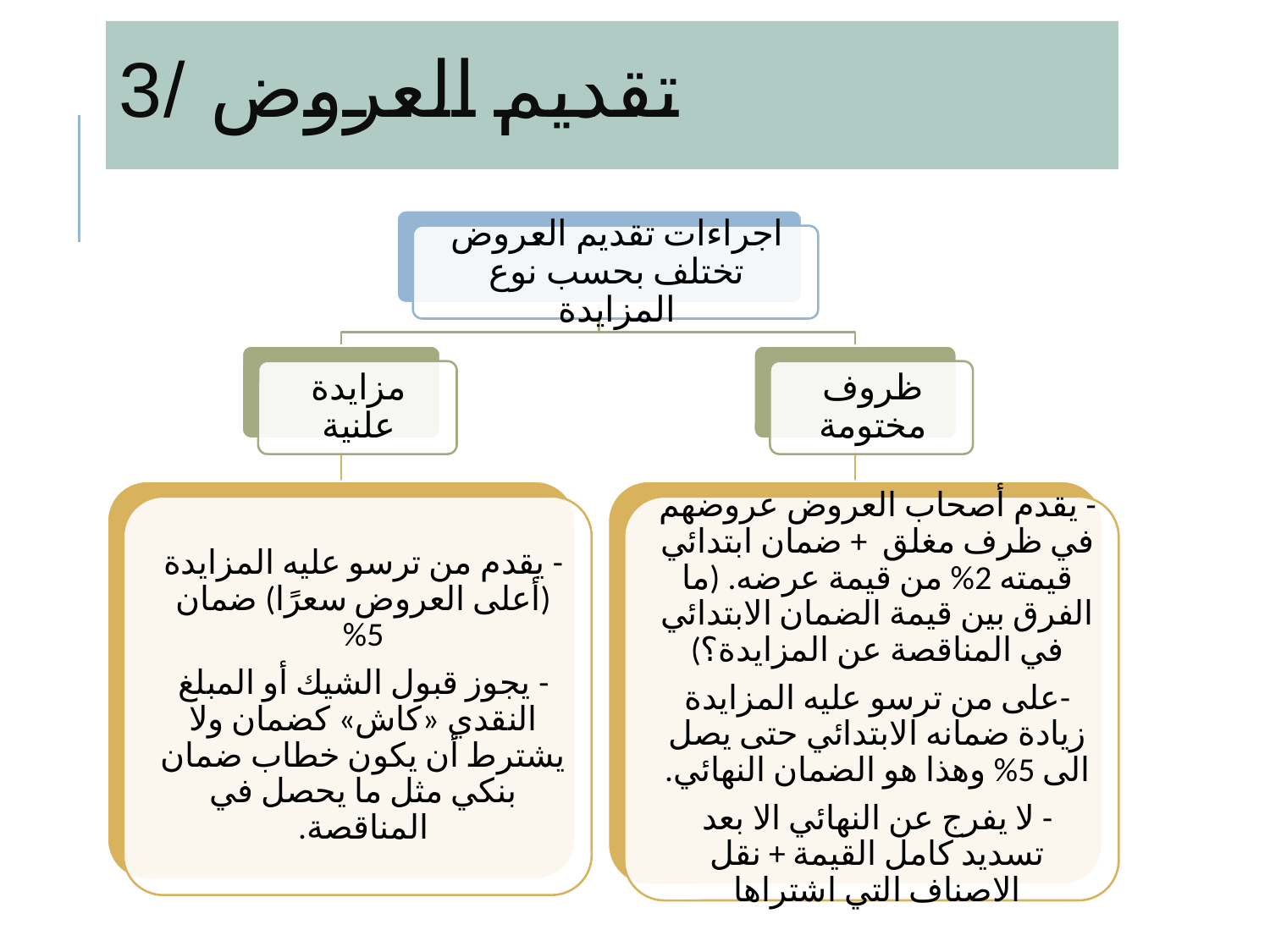

# 3/ تقديم العروض
اجراءات تقديم العروض تختلف بحسب نوع المزايدة
ظروف مختومة
- يقدم أصحاب العروض عروضهم في ظرف مغلق  + ضمان ابتدائي قيمته 2% من قيمة عرضه. (ما الفرق بين قيمة الضمان الابتدائي في المناقصة عن المزايدة؟)
-على من ترسو عليه المزايدة زيادة ضمانه الابتدائي حتى يصل الى 5% وهذا هو الضمان النهائي.
- لا يفرج عن النهائي الا بعد تسديد كامل القيمة + نقل الاصناف التي اشتراها
مزايدة علنية
- يقدم من ترسو عليه المزايدة (أعلى العروض سعرًا) ضمان 5%
- يجوز قبول الشيك أو المبلغ النقدي «كاش» كضمان ولا يشترط أن يكون خطاب ضمان بنكي مثل ما يحصل في المناقصة.